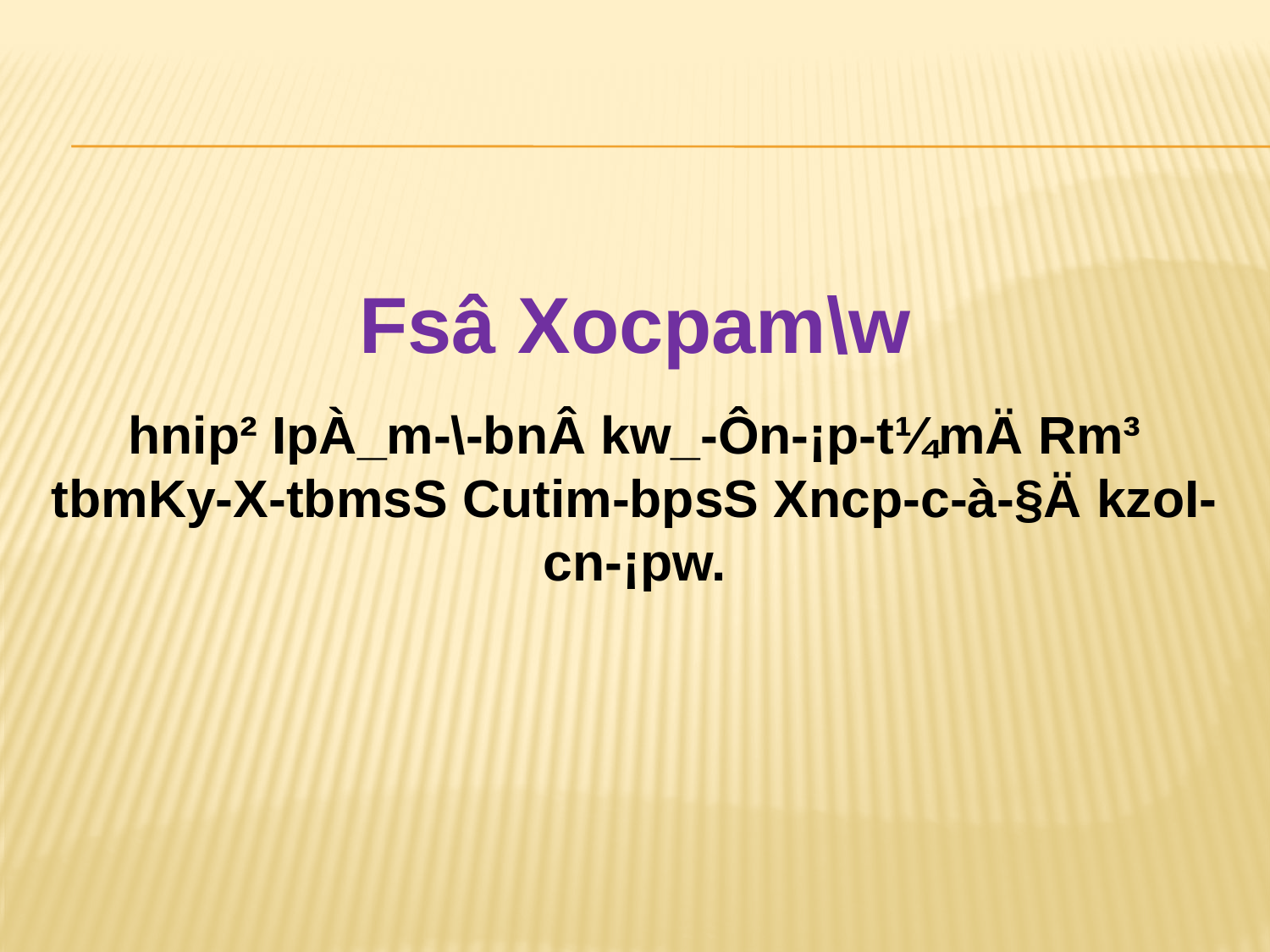

Fsâ Xocpam\w

hnip² IpÀ_m-\-bnÂ kw_-Ôn-¡p-t¼mÄ Rm³ tbmKy-X-tbmsS Cutim-bpsS Xncp-c-à-§Ä kzoI-cn-¡pw.